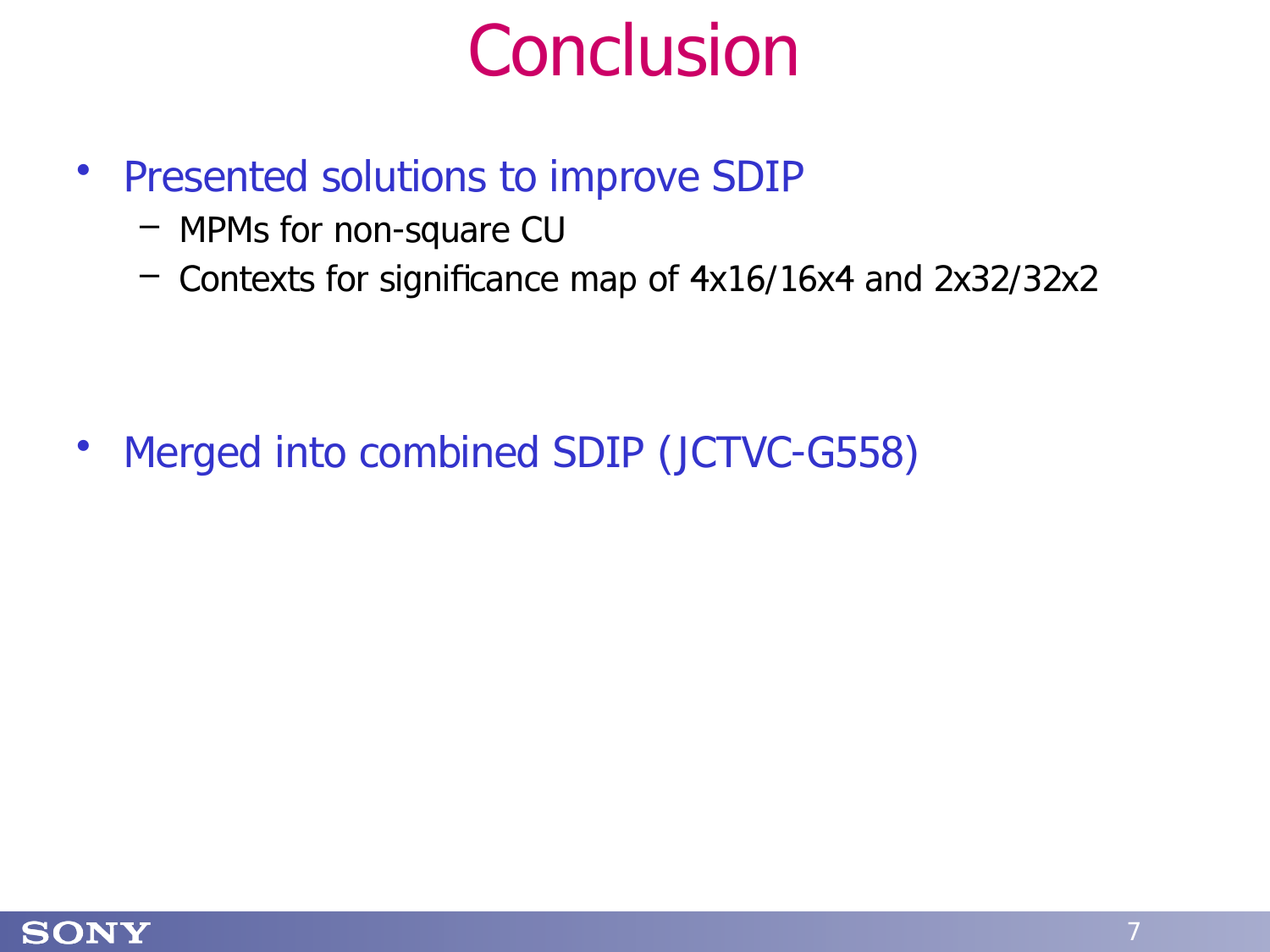

# Conclusion
Presented solutions to improve SDIP
MPMs for non-square CU
Contexts for significance map of 4x16/16x4 and 2x32/32x2

Merged into combined SDIP (JCTVC-G558)

7